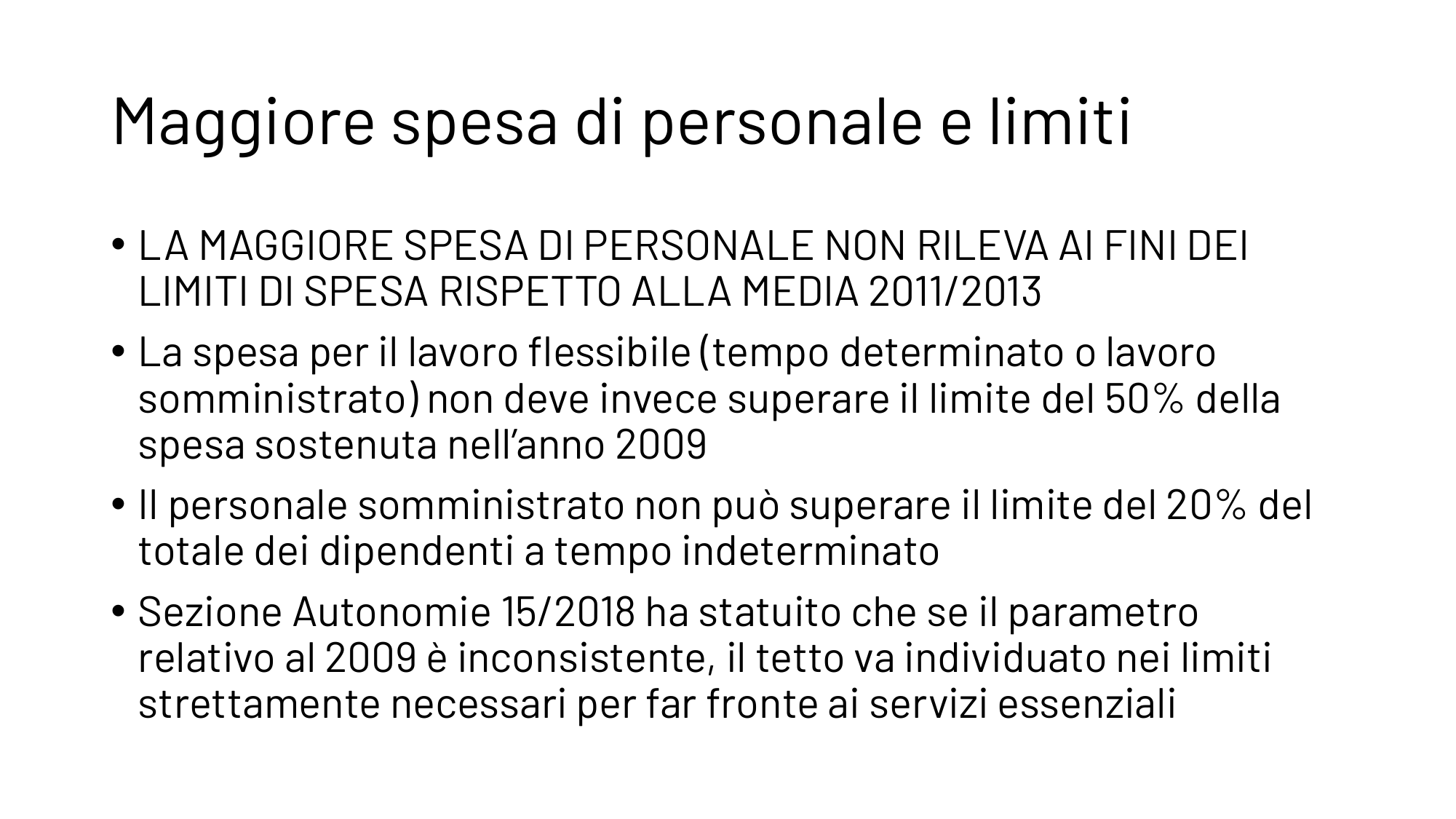

# Maggiore spesa di personale e limiti
LA MAGGIORE SPESA DI PERSONALE NON RILEVA AI FINI DEI LIMITI DI SPESA RISPETTO ALLA MEDIA 2011/2013
La spesa per il lavoro flessibile (tempo determinato o lavoro somministrato) non deve invece superare il limite del 50% della spesa sostenuta nell’anno 2009
Il personale somministrato non può superare il limite del 20% del totale dei dipendenti a tempo indeterminato
Sezione Autonomie 15/2018 ha statuito che se il parametro relativo al 2009 è inconsistente, il tetto va individuato nei limiti strettamente necessari per far fronte ai servizi essenziali